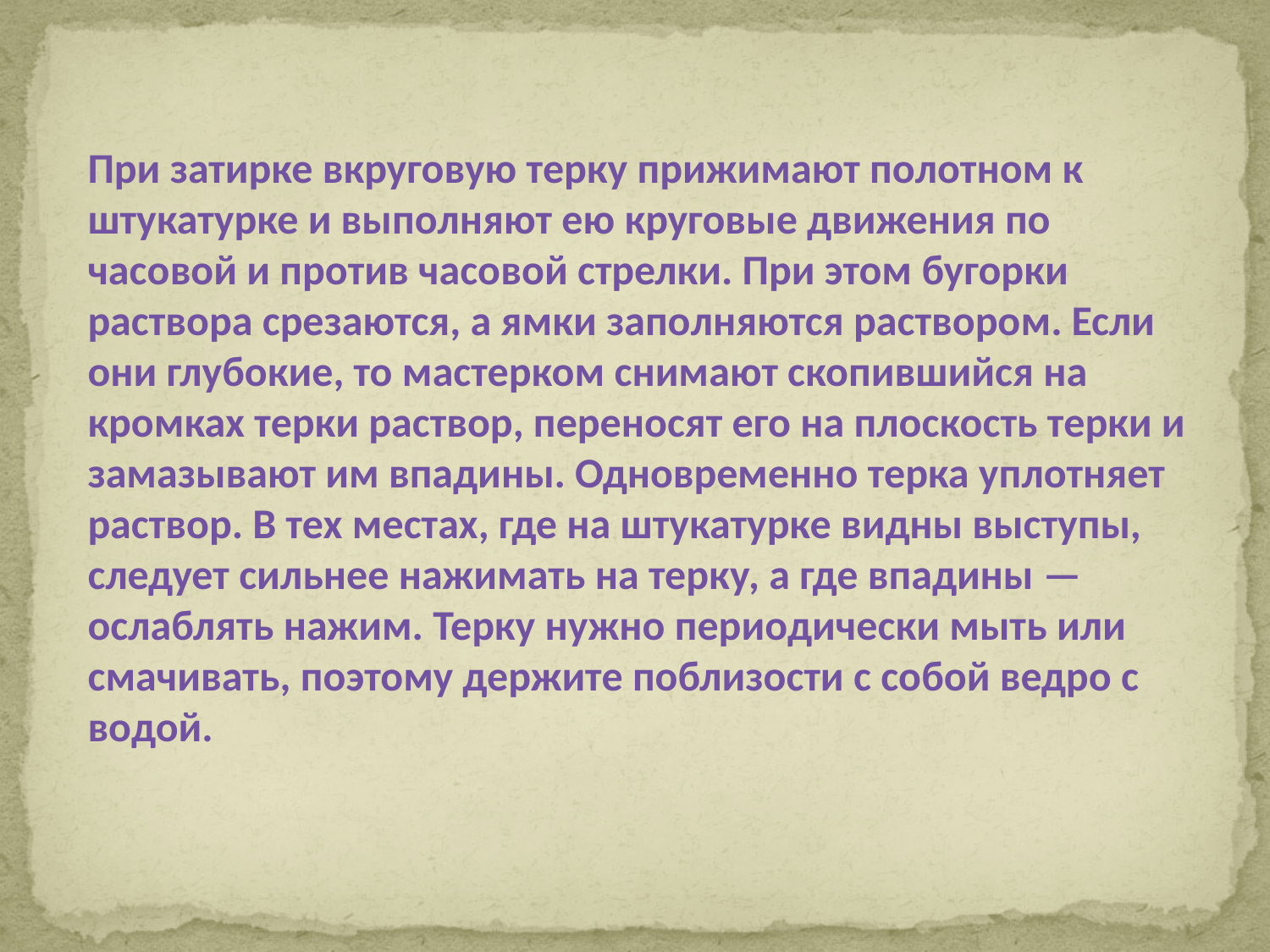

При затирке вкруговую терку прижимают полотном к штукатурке и выполняют ею круговые движения по часовой и против часовой стрелки. При этом бугорки раствора срезаются, а ямки заполняются раствором. Если они глубокие, то мастерком снимают скопившийся на кромках терки раствор, переносят его на плоскость терки и замазывают им впадины. Одновременно терка уплотняет раствор. В тех местах, где на штукатурке видны выступы, следует сильнее нажимать на терку, а где впадины — ослаблять нажим. Терку нужно периодически мыть или смачивать, поэтому держите поблизости с собой ведро с водой.